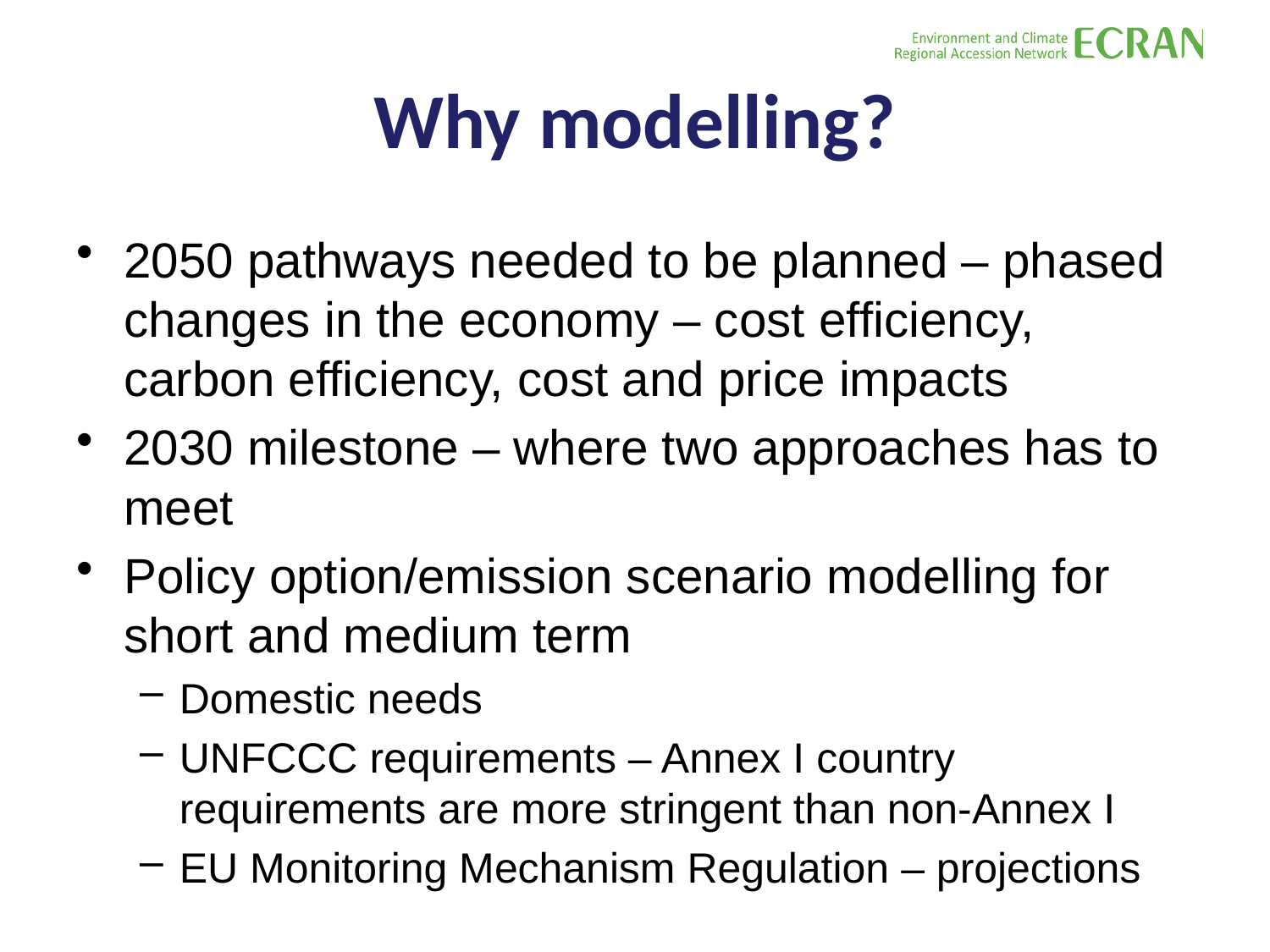

# Why modelling?
2050 pathways needed to be planned – phased changes in the economy – cost efficiency, carbon efficiency, cost and price impacts
2030 milestone – where two approaches has to meet
Policy option/emission scenario modelling for short and medium term
Domestic needs
UNFCCC requirements – Annex I country requirements are more stringent than non-Annex I
EU Monitoring Mechanism Regulation – projections